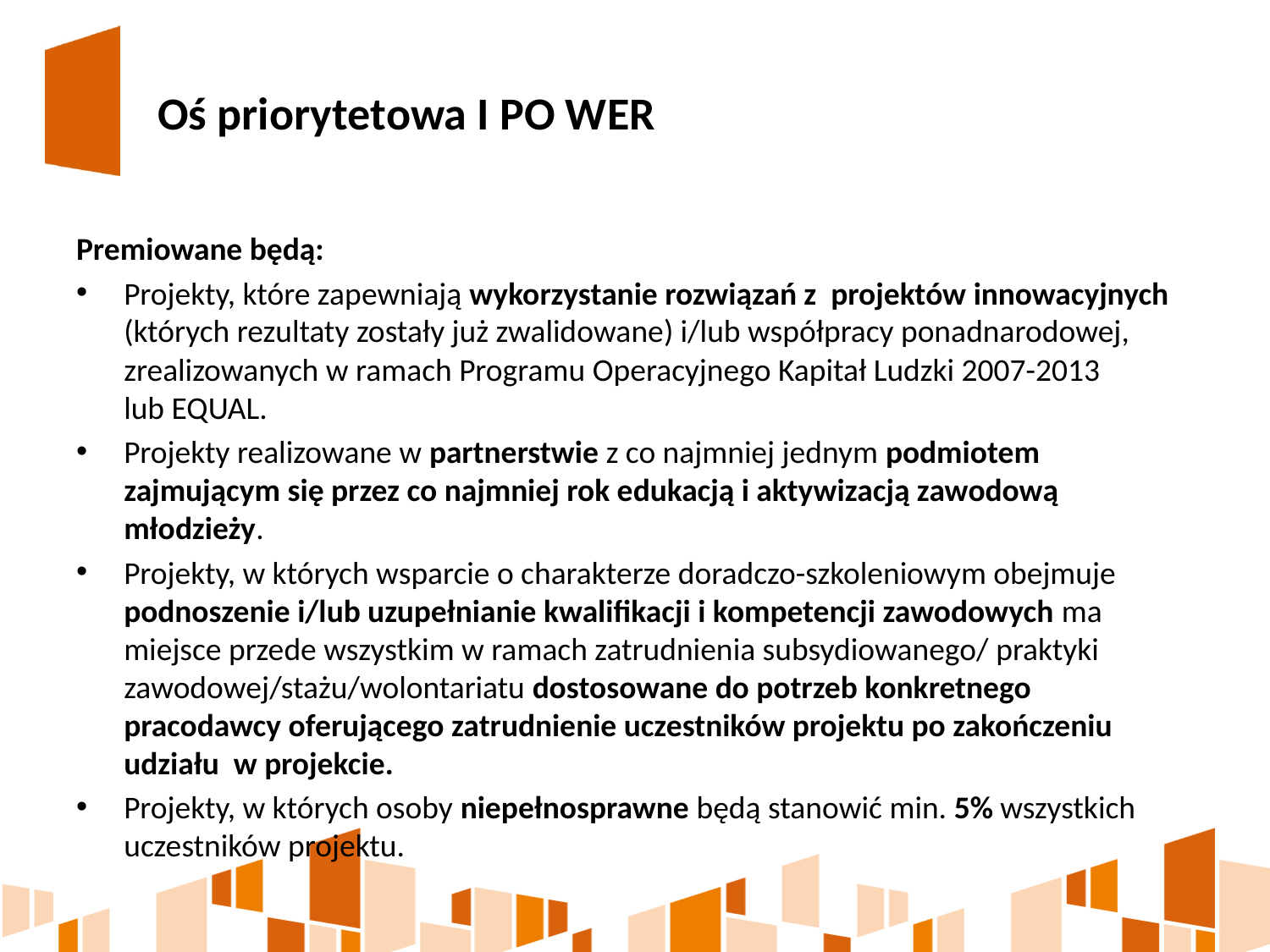

# Oś priorytetowa I PO WER
Premiowane będą:
Projekty, które zapewniają wykorzystanie rozwiązań z  projektów innowacyjnych (których rezultaty zostały już zwalidowane) i/lub współpracy ponadnarodowej, zrealizowanych w ramach Programu Operacyjnego Kapitał Ludzki 2007-2013
lub EQUAL.
Projekty realizowane w partnerstwie z co najmniej jednym podmiotem zajmującym się przez co najmniej rok edukacją i aktywizacją zawodową młodzieży.
Projekty, w których wsparcie o charakterze doradczo-szkoleniowym obejmuje podnoszenie i/lub uzupełnianie kwalifikacji i kompetencji zawodowych ma miejsce przede wszystkim w ramach zatrudnienia subsydiowanego/ praktyki zawodowej/stażu/wolontariatu dostosowane do potrzeb konkretnego pracodawcy oferującego zatrudnienie uczestników projektu po zakończeniu udziału  w projekcie.
Projekty, w których osoby niepełnosprawne będą stanowić min. 5% wszystkich uczestników projektu.